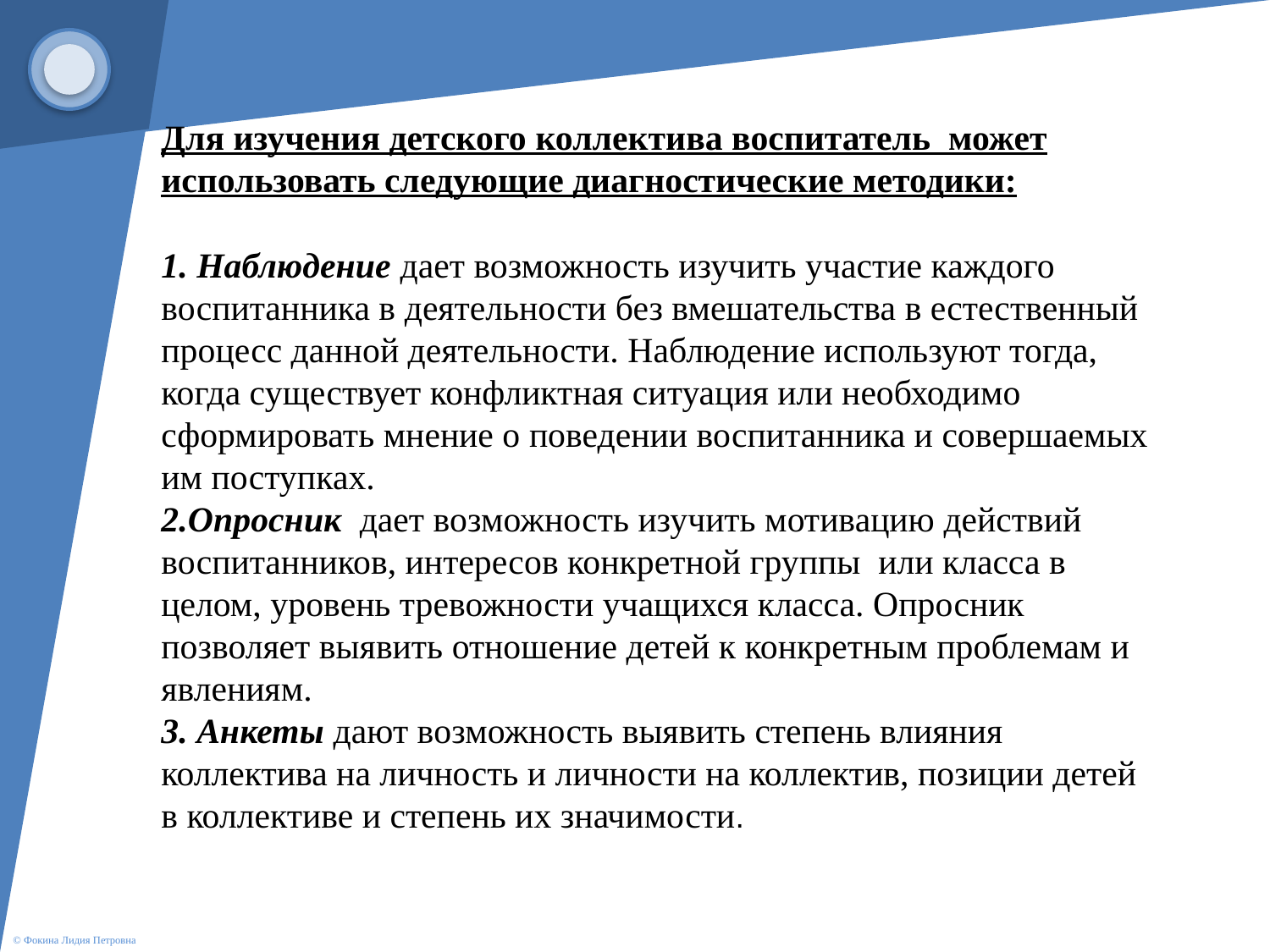

Для изучения детского коллектива воспитатель  может использовать следующие диагностические методики:

1. Наблюдение дает возможность изучить участие каждого воспитанника в деятельности без вмешательства в естественный процесс данной деятельности. Наблюдение используют тогда, когда существует конфликтная ситуация или необходимо сформировать мнение о поведении воспитанника и совершаемых им поступках.
2.Опросник  дает возможность изучить мотивацию действий воспитанников, интересов конкретной группы  или класса в целом, уровень тревожности учащихся класса. Опросник позволяет выявить отношение детей к конкретным проблемам и явлениям.
3. Анкеты дают возможность выявить степень влияния коллектива на личность и личности на коллектив, позиции детей в коллективе и степень их значимости.